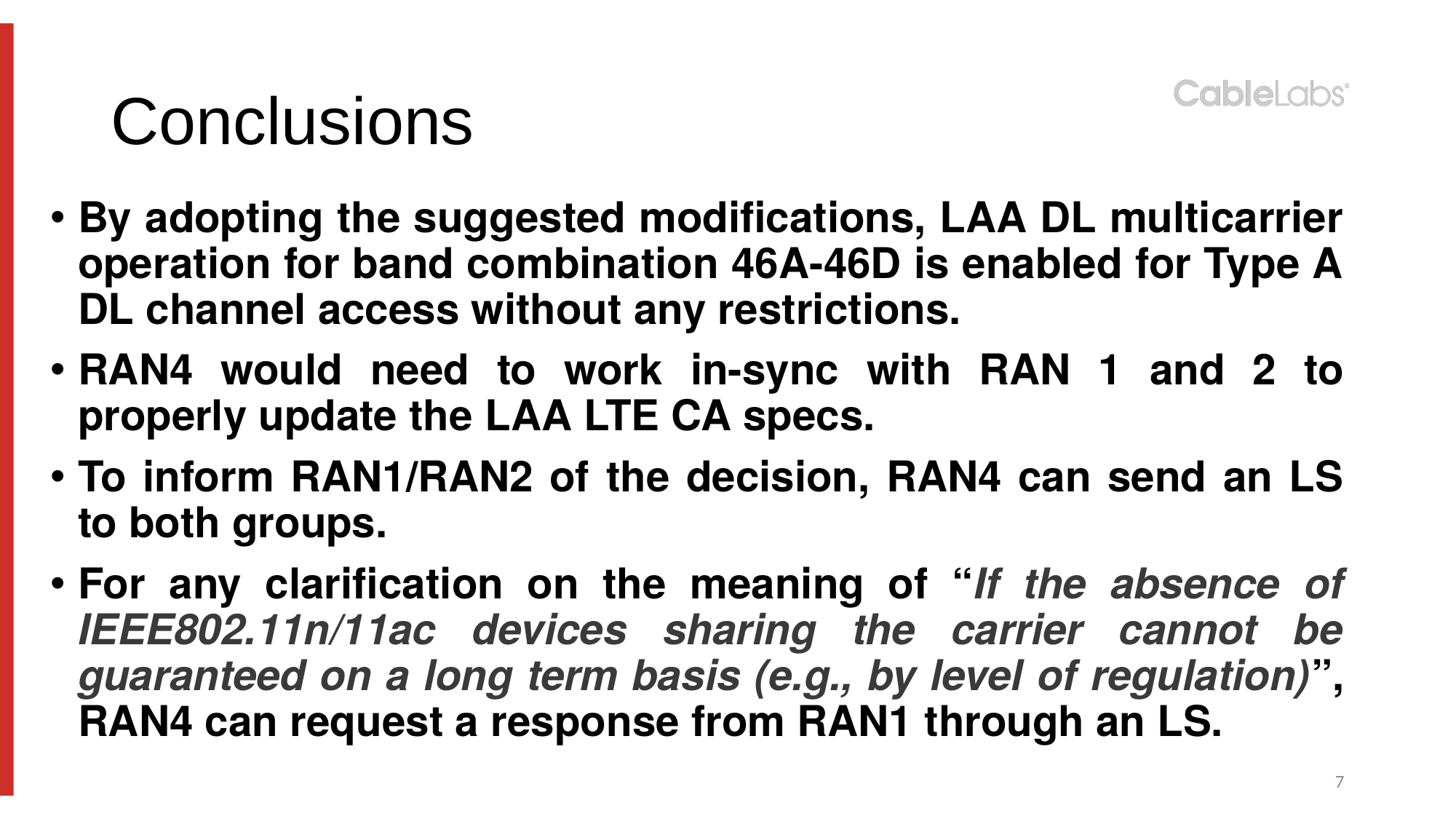

# Conclusions
By adopting the suggested modifications, LAA DL multicarrier operation for band combination 46A-46D is enabled for Type A DL channel access without any restrictions.
RAN4 would need to work in-sync with RAN 1 and 2 to properly update the LAA LTE CA specs.
To inform RAN1/RAN2 of the decision, RAN4 can send an LS to both groups.
For any clarification on the meaning of “If the absence of IEEE802.11n/11ac devices sharing the carrier cannot be guaranteed on a long term basis (e.g., by level of regulation)”, RAN4 can request a response from RAN1 through an LS.
7